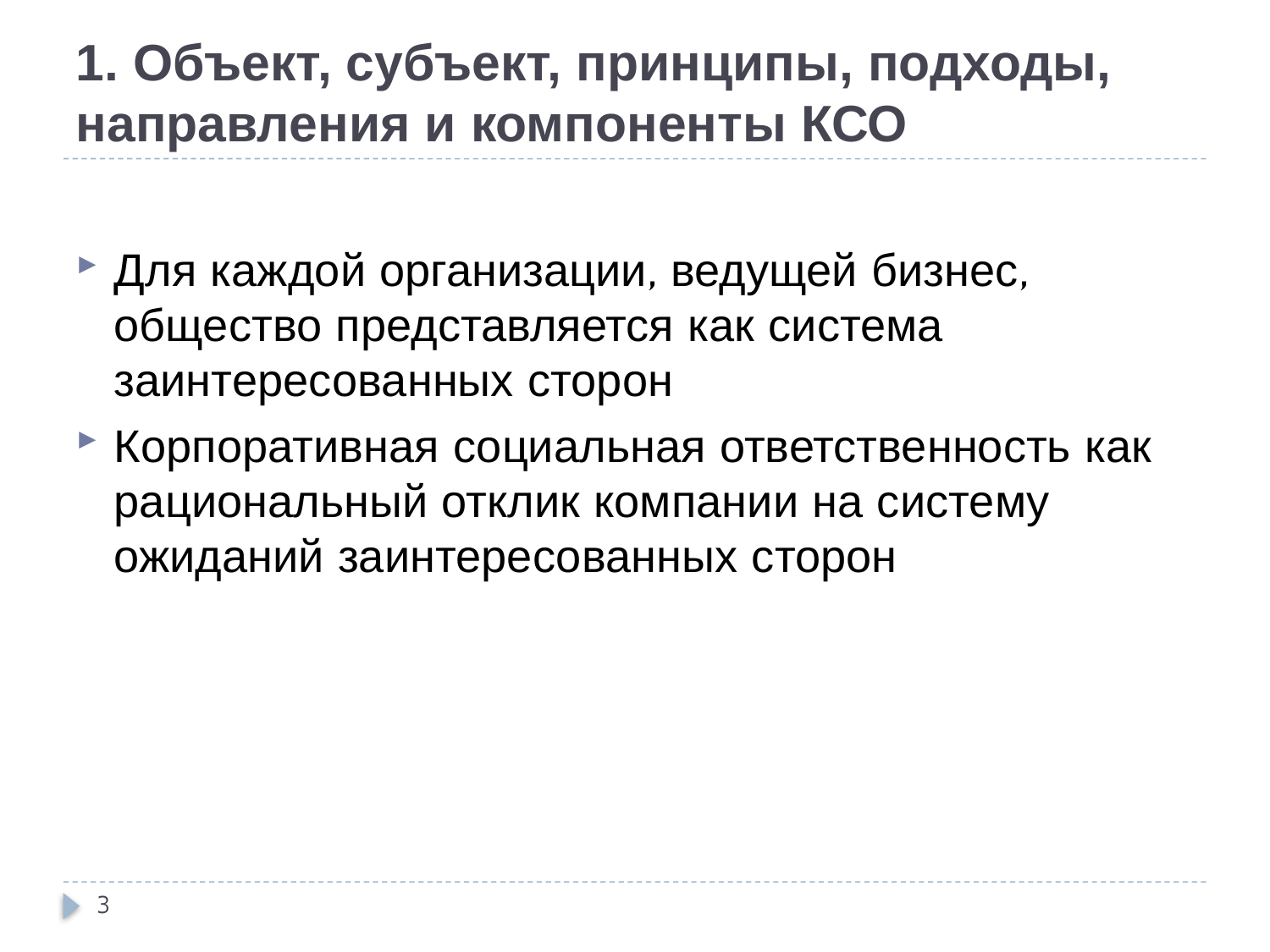

# 1. Объект, субъект, принципы, подходы, направления и компоненты КСО

Для каждой организации, ведущей бизнес, общество представляется как система заинтересованных сторон
Корпоративная социальная ответственность как рациональный отклик компании на систему ожиданий заинтересованных сторон

3